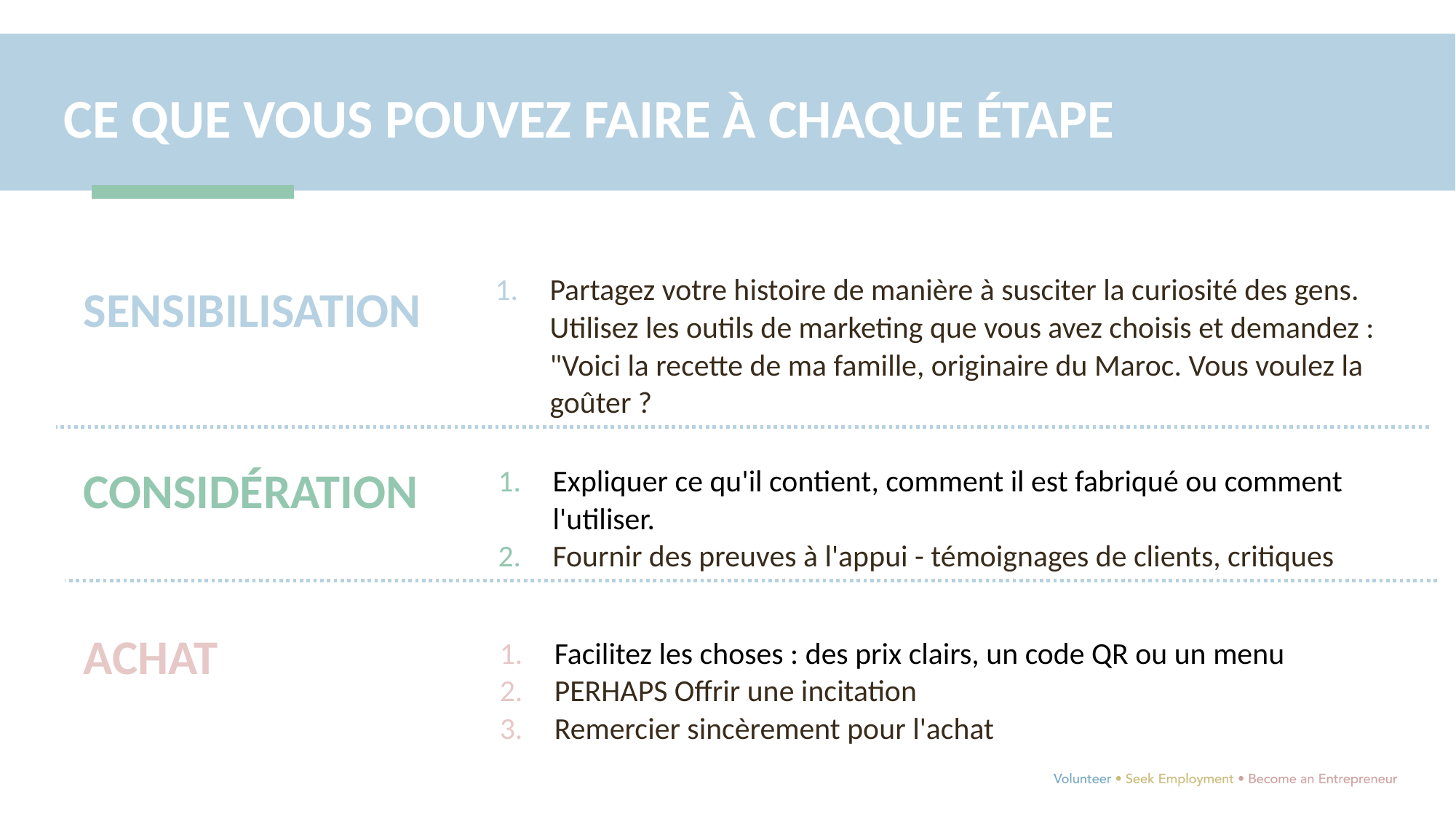

CE QUE VOUS POUVEZ FAIRE À CHAQUE ÉTAPE
Partagez votre histoire de manière à susciter la curiosité des gens. Utilisez les outils de marketing que vous avez choisis et demandez : "Voici la recette de ma famille, originaire du Maroc. Vous voulez la goûter ?
SENSIBILISATION
Expliquer ce qu'il contient, comment il est fabriqué ou comment l'utiliser.
Fournir des preuves à l'appui - témoignages de clients, critiques
CONSIDÉRATION
ACHAT
Facilitez les choses : des prix clairs, un code QR ou un menu
PERHAPS Offrir une incitation
Remercier sincèrement pour l'achat